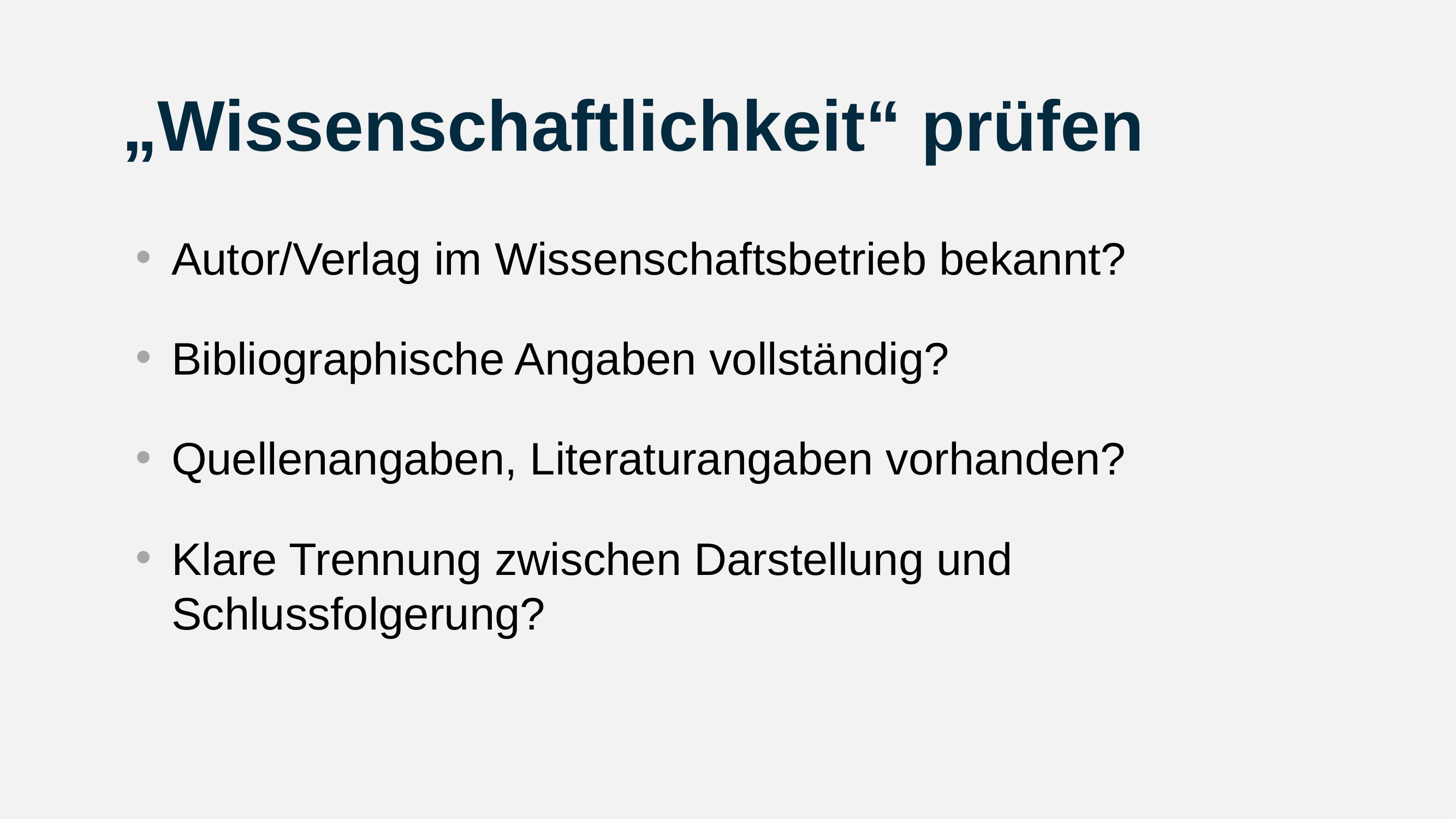

# „Wissenschaftlichkeit“ prüfen
Autor/Verlag im Wissenschaftsbetrieb bekannt?
Bibliographische Angaben vollständig?
Quellenangaben, Literaturangaben vorhanden?
Klare Trennung zwischen Darstellung und Schlussfolgerung?